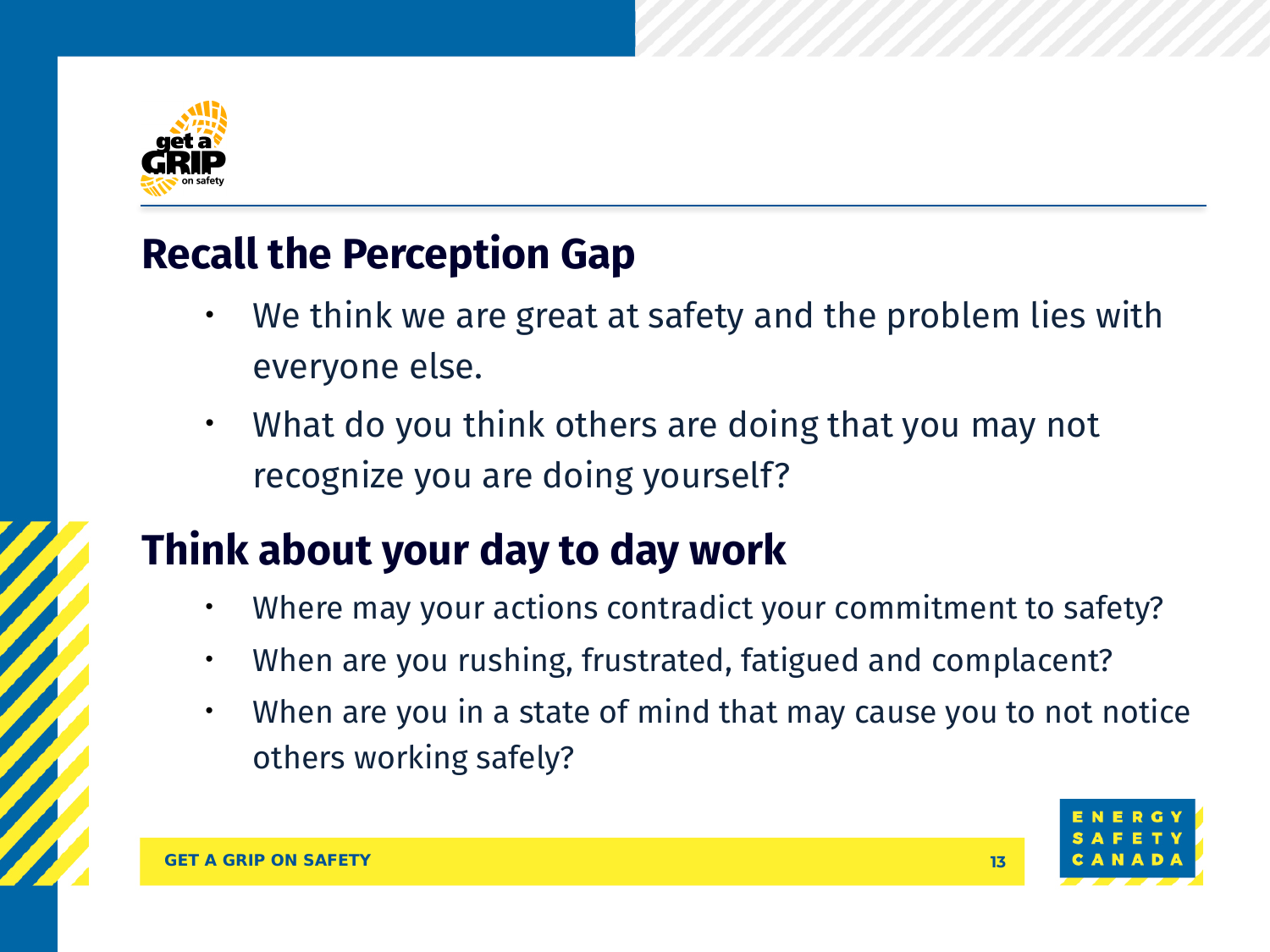

#
Recall the Perception Gap
We think we are great at safety and the problem lies with everyone else.
What do you think others are doing that you may not recognize you are doing yourself?

Think about your day to day work
Where may your actions contradict your commitment to safety?
When are you rushing, frustrated, fatigued and complacent?
When are you in a state of mind that may cause you to not notice others working safely?
Get a grip on safety
13